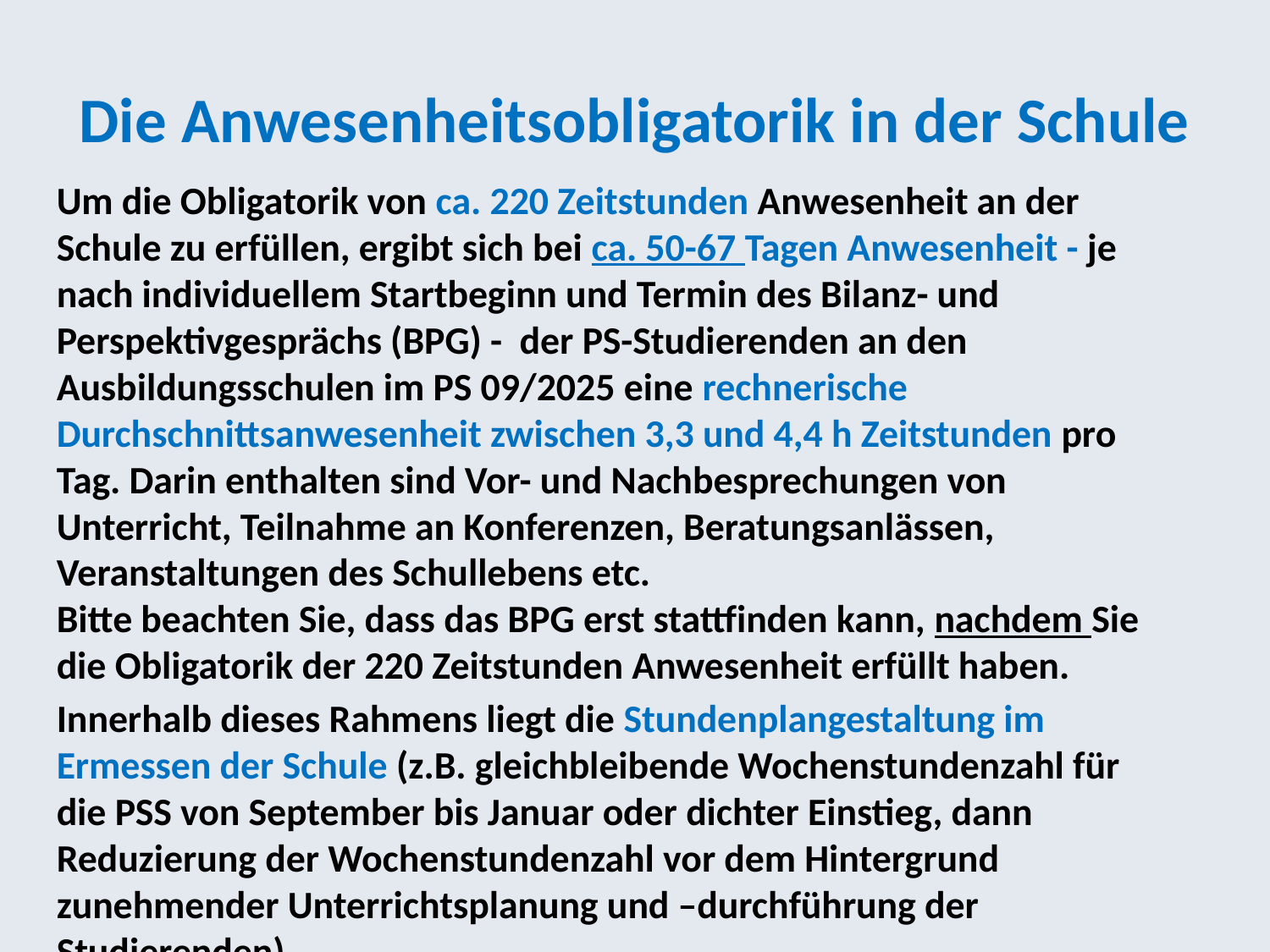

# Die Anwesenheitsobligatorik in der Schule
Um die Obligatorik von ca. 220 Zeitstunden Anwesenheit an der Schule zu erfüllen, ergibt sich bei ca. 50-67 Tagen Anwesenheit - je nach individuellem Startbeginn und Termin des Bilanz- und Perspektivgesprächs (BPG) -  der PS-Studierenden an den Ausbildungsschulen im PS 09/2025 eine rechnerische  Durchschnittsanwesenheit zwischen 3,3 und 4,4 h Zeitstunden pro Tag. Darin enthalten sind Vor- und Nachbesprechungen von Unterricht, Teilnahme an Konferenzen, Beratungsanlässen, Veranstaltungen des Schullebens etc.
Bitte beachten Sie, dass das BPG erst stattfinden kann, nachdem Sie die Obligatorik der 220 Zeitstunden Anwesenheit erfüllt haben.
Innerhalb dieses Rahmens liegt die Stundenplangestaltung im Ermessen der Schule (z.B. gleichbleibende Wochenstundenzahl für die PSS von September bis Januar oder dichter Einstieg, dann Reduzierung der Wochenstundenzahl vor dem Hintergrund zunehmender Unterrichtsplanung und –durchführung der Studierenden)